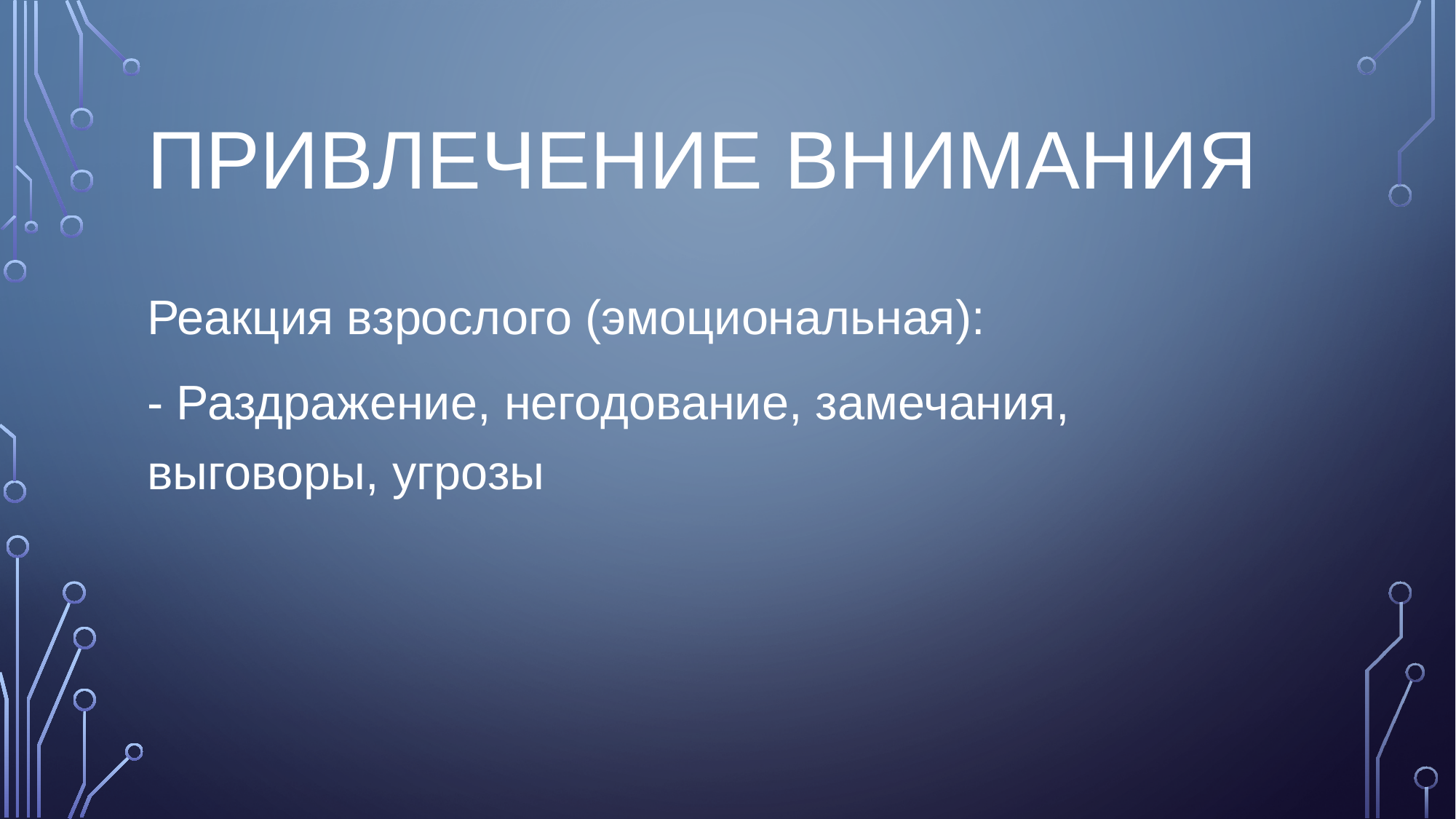

# Привлечение внимания
Реакция взрослого (эмоциональная):
- Раздражение, негодование, замечания, выговоры, угрозы